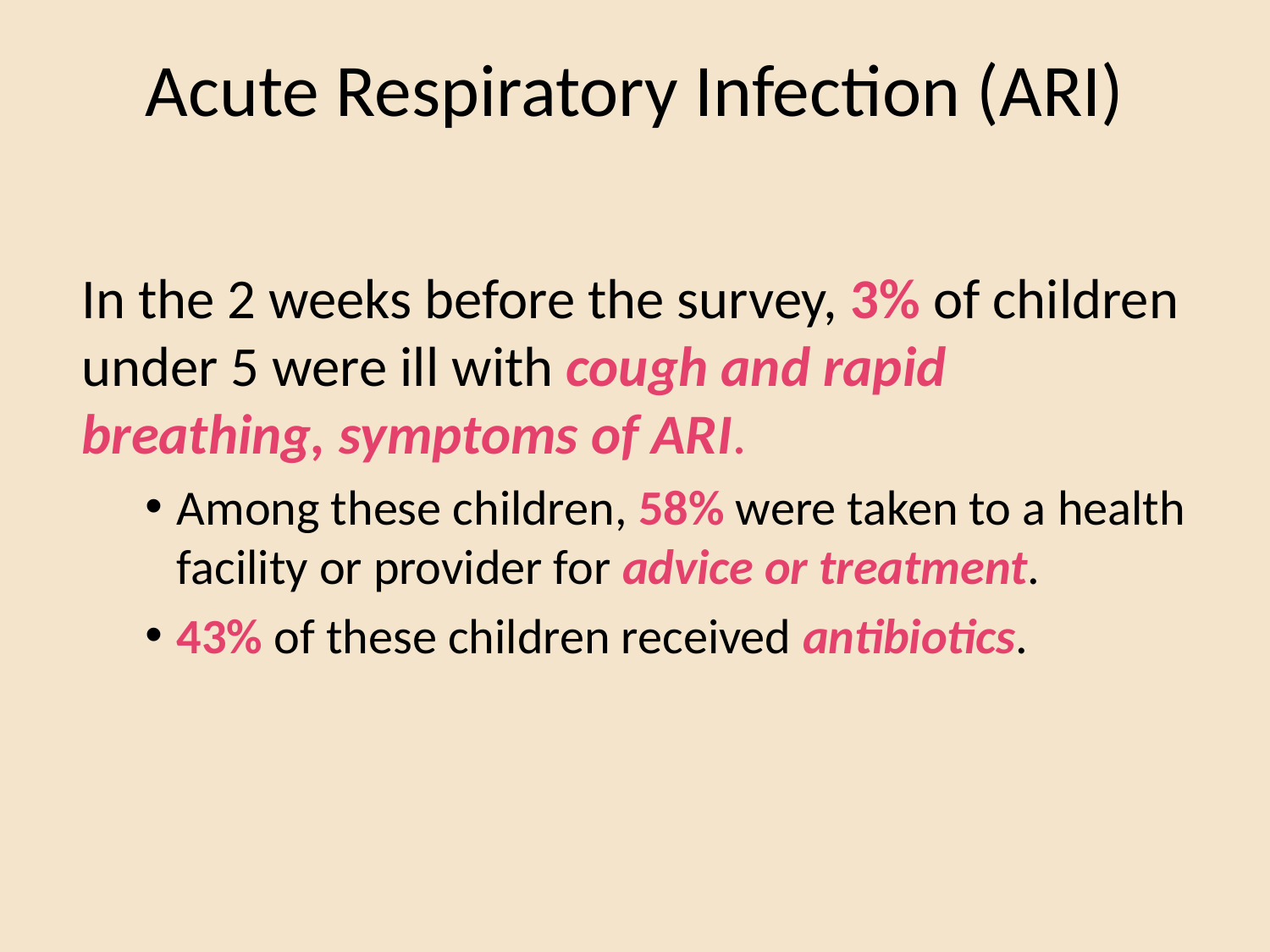

# Acute Respiratory Infection (ARI)
In the 2 weeks before the survey, 3% of children under 5 were ill with cough and rapid breathing, symptoms of ARI.
Among these children, 58% were taken to a health facility or provider for advice or treatment.
43% of these children received antibiotics.